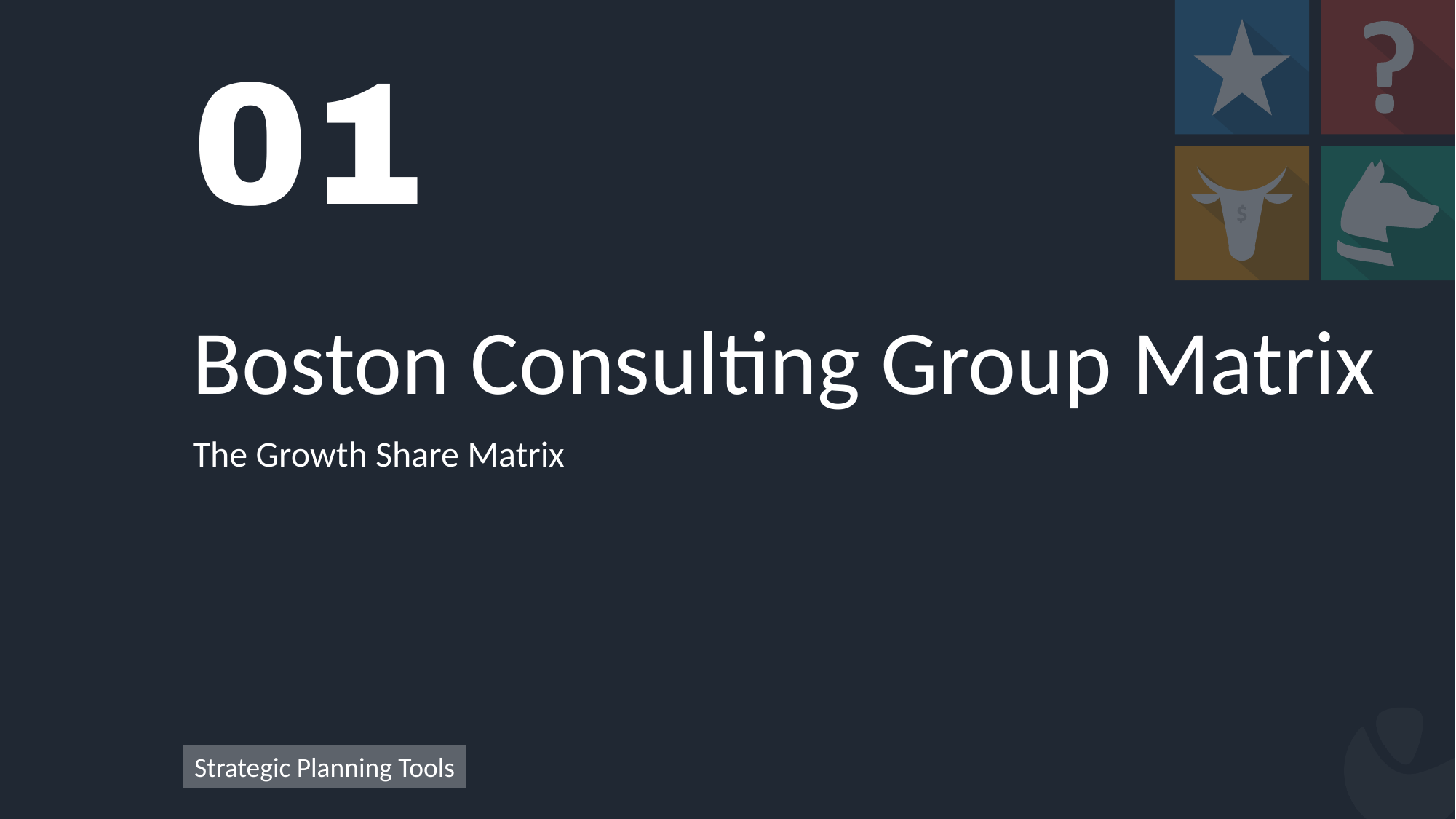

01
# Boston Consulting Group Matrix
The Growth Share Matrix
Strategic Planning Tools